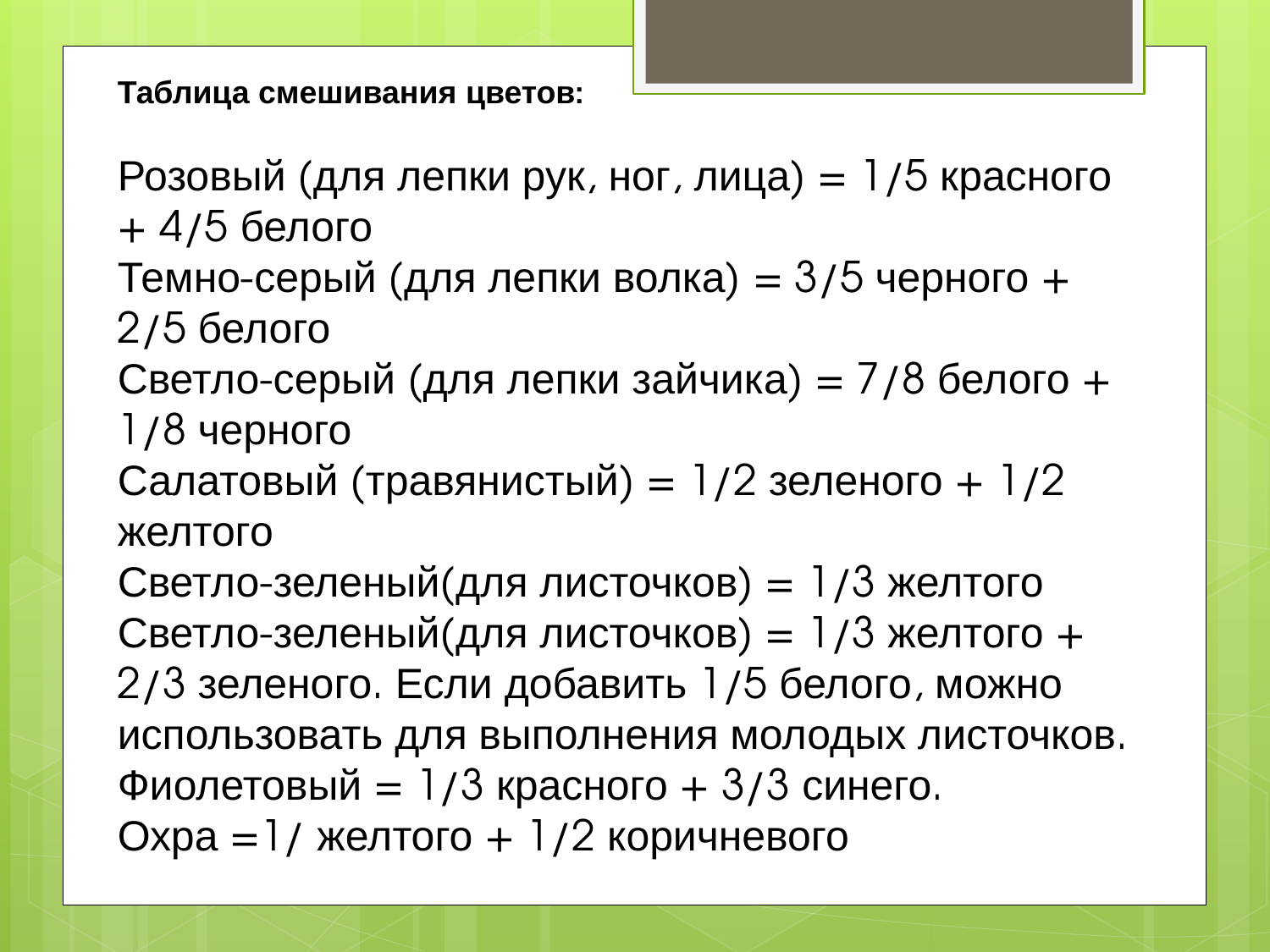

Таблица смешивания цветов:

Розовый (для лепки рук, ног, лица) = 1/5 красного + 4/5 белого
Темно-серый (для лепки волка) = 3/5 черного + 2/5 белого
Светло-серый (для лепки зайчика) = 7/8 белого + 1/8 черного
Салатовый (травянистый) = 1/2 зеленого + 1/2 желтого
Светло-зеленый(для листочков) = 1/3 желтого
Светло-зеленый(для листочков) = 1/3 желтого + 2/3 зеленого. Если добавить 1/5 белого, можно использовать для выполнения молодых листочков.
Фиолетовый = 1/3 красного + 3/3 синего.
Охра =1/ желтого + 1/2 коричневого